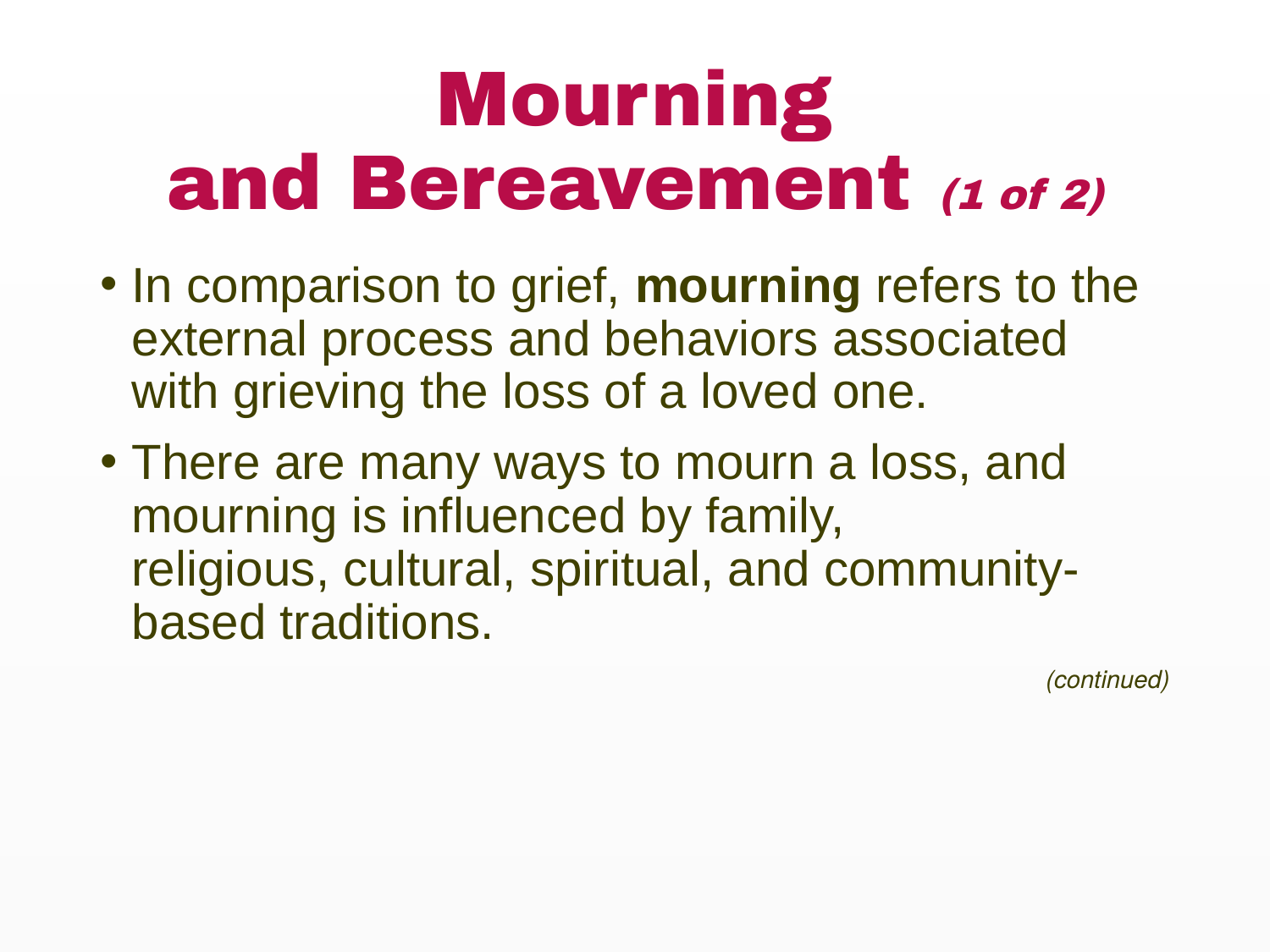

# Mourning and Bereavement (1 of 2)
In comparison to grief, mourning refers to the external process and behaviors associated with grieving the loss of a loved one.
There are many ways to mourn a loss, and mourning is influenced by family, religious, cultural, spiritual, and community-based traditions.
(continued)